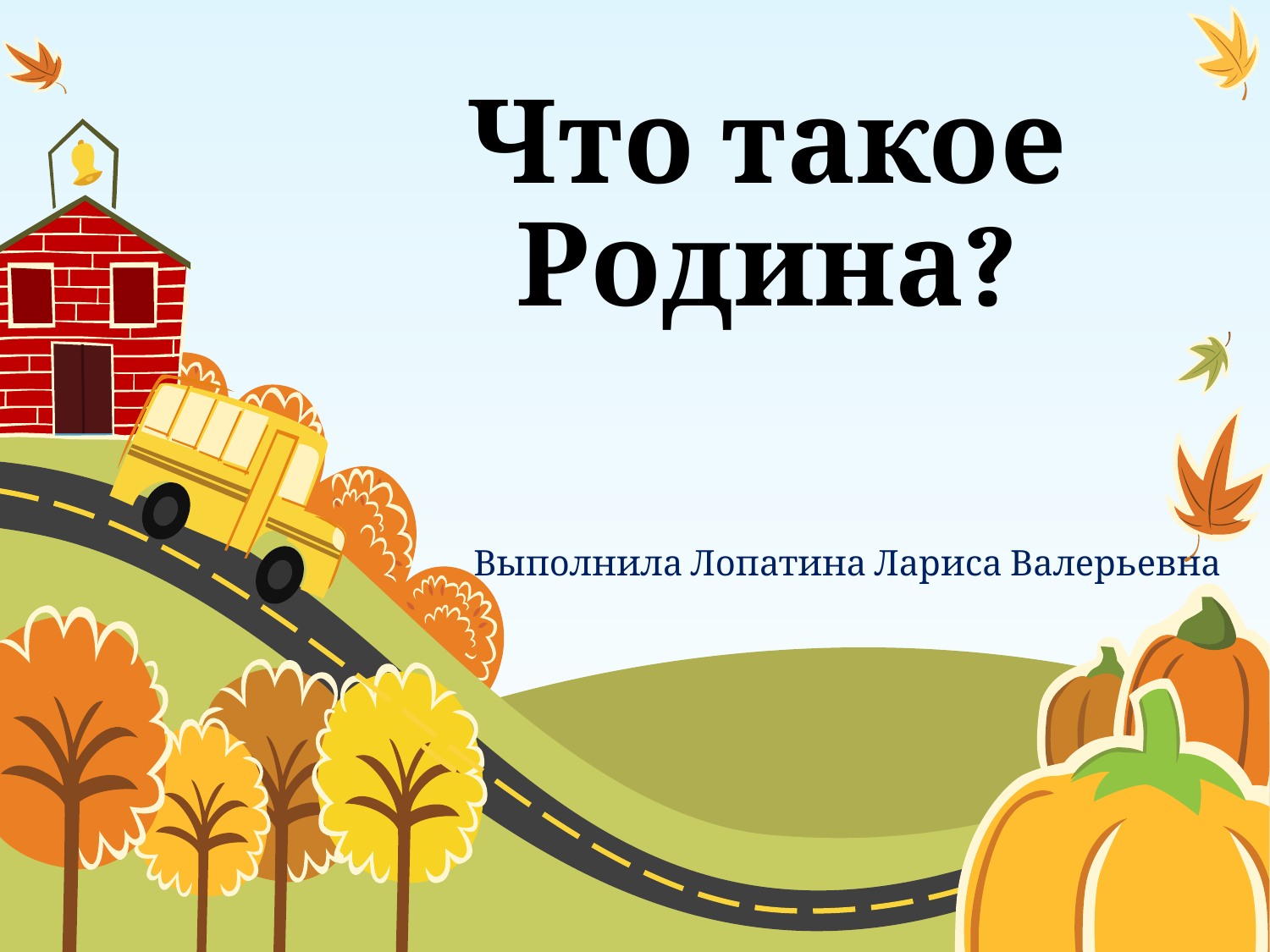

# Что такое Родина?
Выполнила Лопатина Лариса Валерьевна